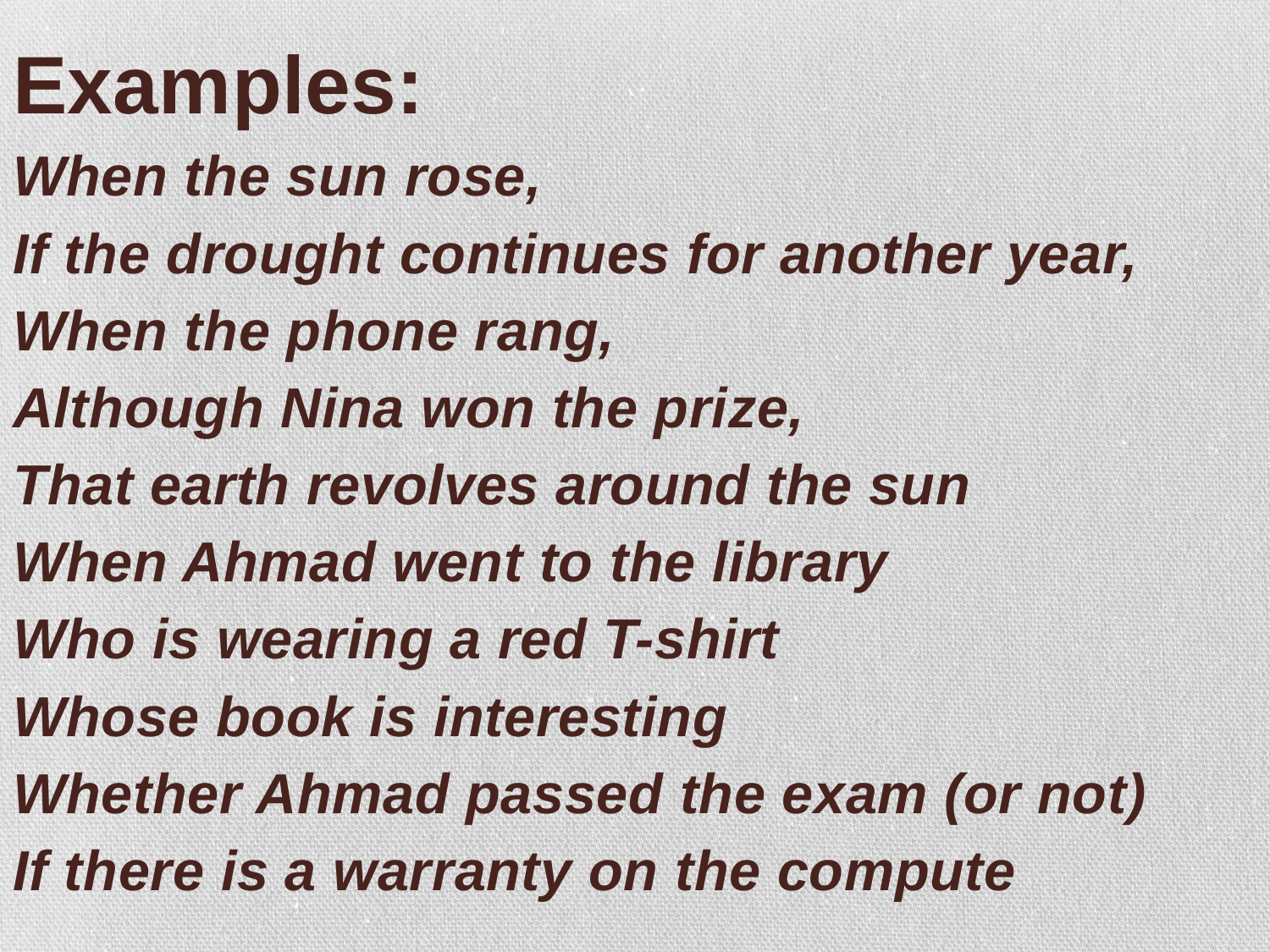

Examples:
When the sun rose,
If the drought continues for another year,
When the phone rang,
Although Nina won the prize,
That earth revolves around the sun
When Ahmad went to the library
Who is wearing a red T-shirt
Whose book is interesting
Whether Ahmad passed the exam (or not)
If there is a warranty on the compute
Eman Al-Katheery